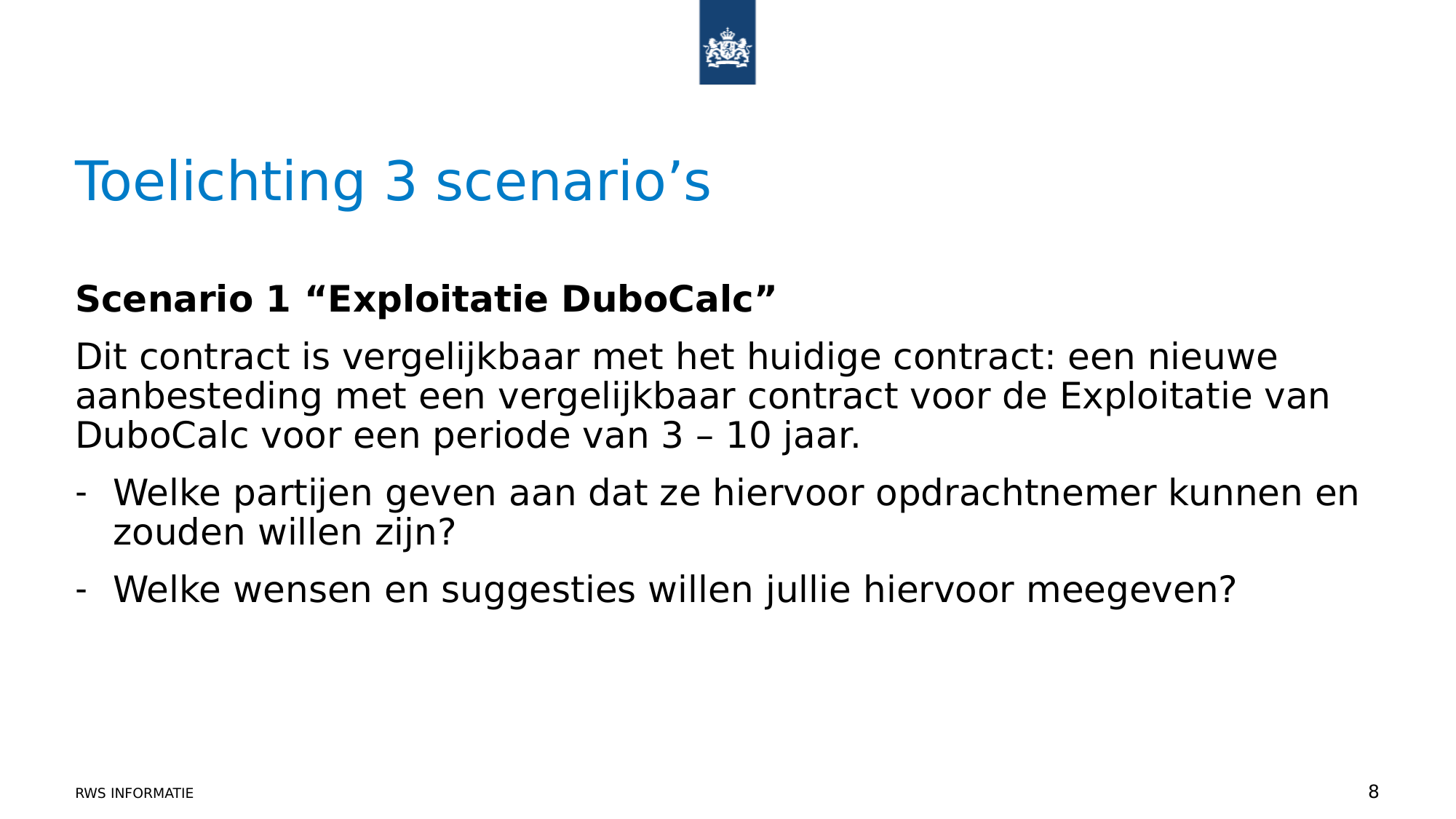

# Toelichting 3 scenario’s
Scenario 1 “Exploitatie DuboCalc”
Dit contract is vergelijkbaar met het huidige contract: een nieuwe aanbesteding met een vergelijkbaar contract voor de Exploitatie van DuboCalc voor een periode van 3 – 10 jaar.
Welke partijen geven aan dat ze hiervoor opdrachtnemer kunnen en zouden willen zijn?
Welke wensen en suggesties willen jullie hiervoor meegeven?

RWS INFORMATIE
8